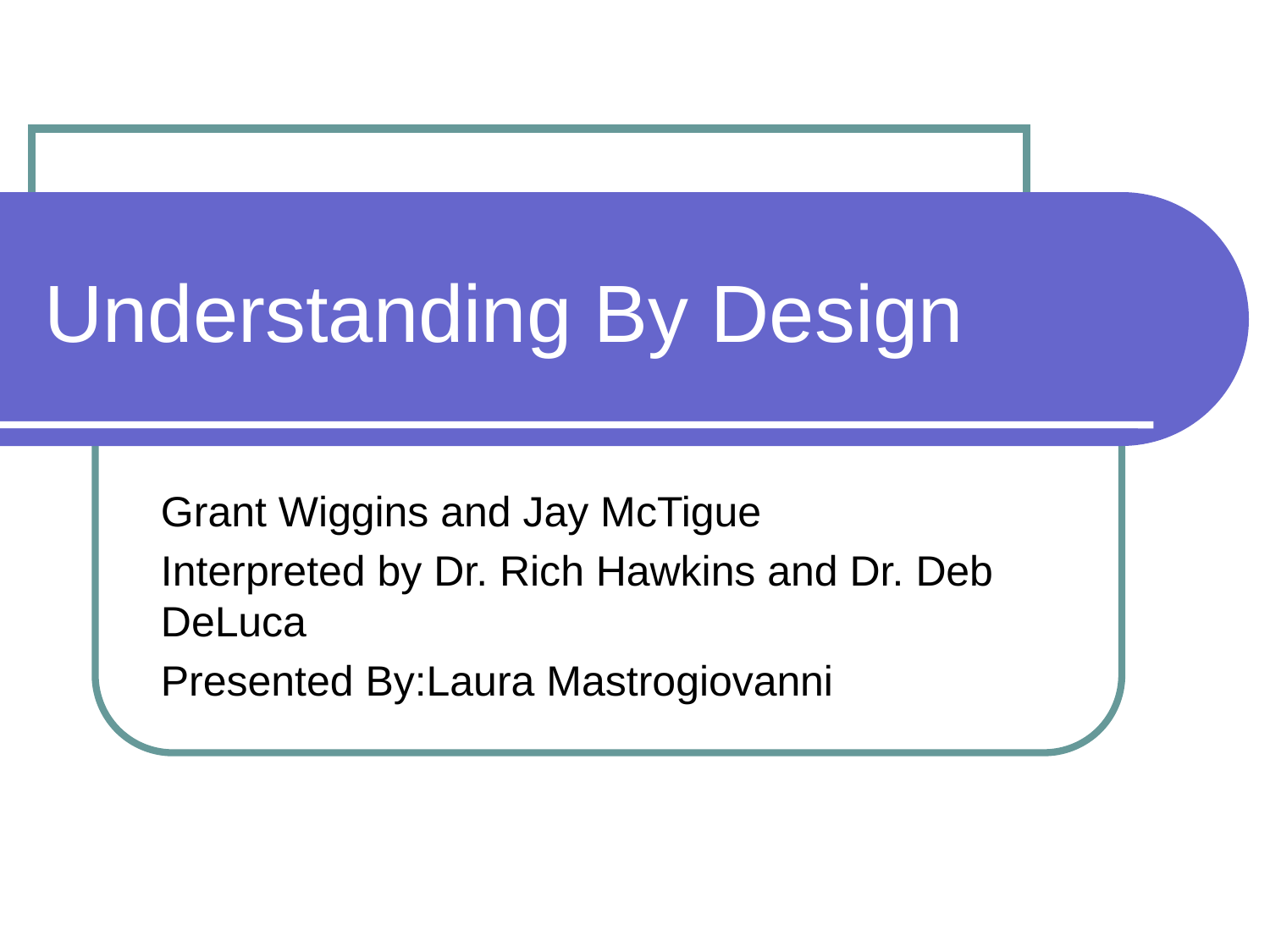

# Understanding By Design
Grant Wiggins and Jay McTigue
Interpreted by Dr. Rich Hawkins and Dr. Deb DeLuca
Presented By:Laura Mastrogiovanni